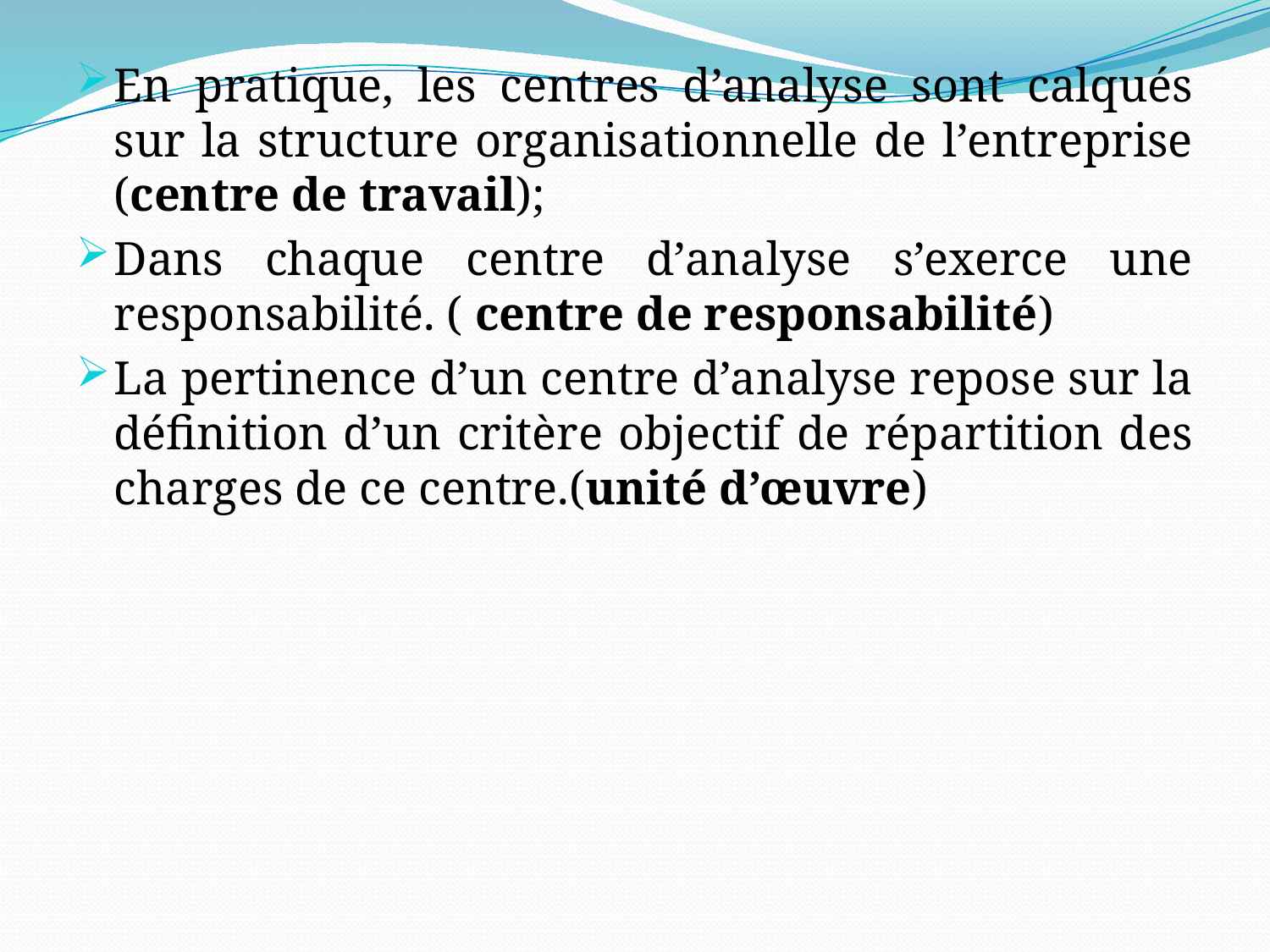

En pratique, les centres d’analyse sont calqués sur la structure organisationnelle de l’entreprise (centre de travail);
Dans chaque centre d’analyse s’exerce une responsabilité. ( centre de responsabilité)
La pertinence d’un centre d’analyse repose sur la définition d’un critère objectif de répartition des charges de ce centre.(unité d’œuvre)